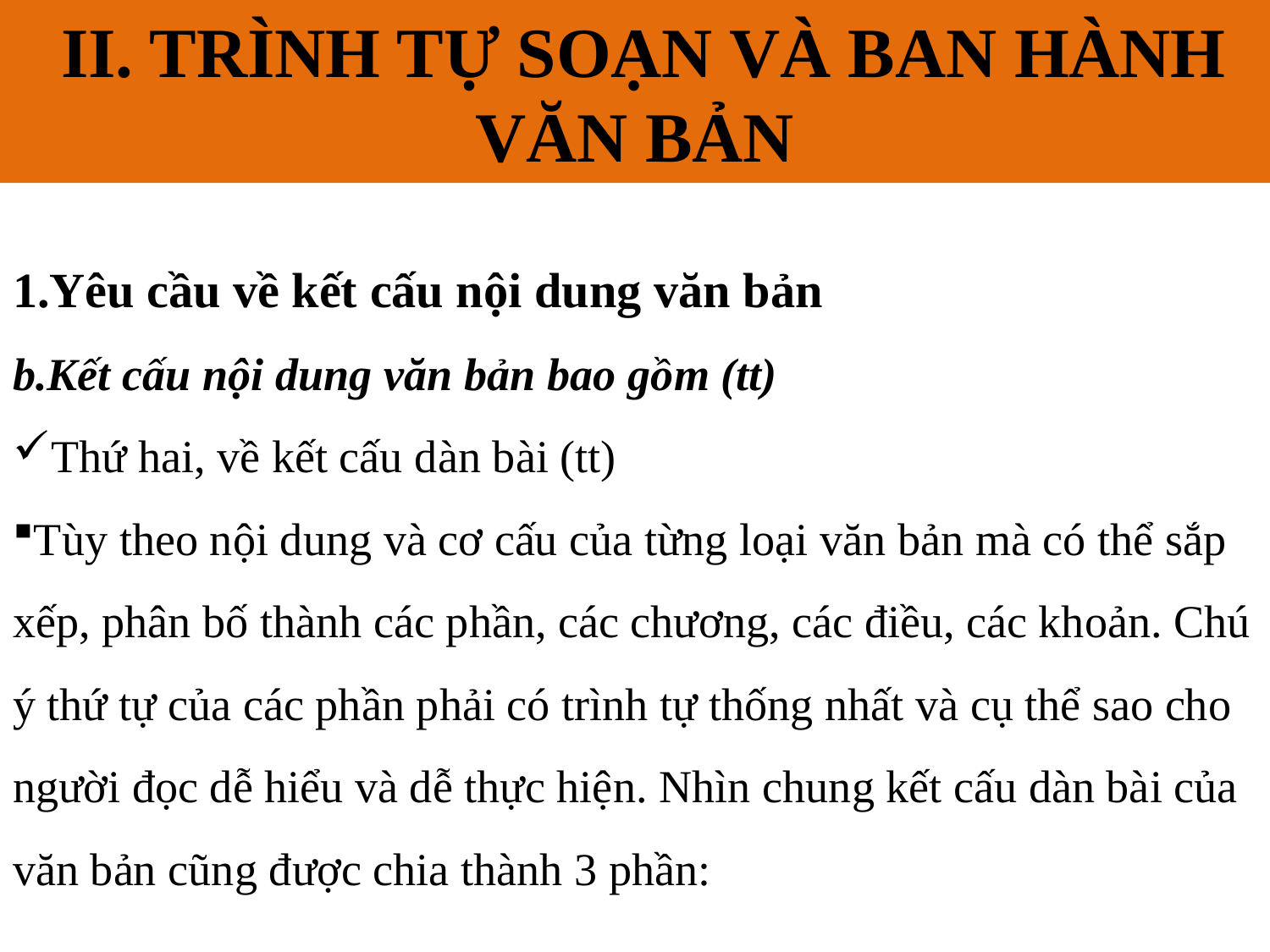

II. TRÌNH TỰ SOẠN VÀ BAN HÀNH VĂN BẢN
# II. QUY TRÌNH XÂY DỰNG VÀ BAN HÀNH VĂN BẢN
1.Yêu cầu về kết cấu nội dung văn bản
b.Kết cấu nội dung văn bản bao gồm (tt)
Thứ hai, về kết cấu dàn bài (tt)
Tùy theo nội dung và cơ cấu của từng loại văn bản mà có thể sắp xếp, phân bố thành các phần, các chương, các điều, các khoản. Chú ý thứ tự của các phần phải có trình tự thống nhất và cụ thể sao cho người đọc dễ hiểu và dễ thực hiện. Nhìn chung kết cấu dàn bài của văn bản cũng được chia thành 3 phần: